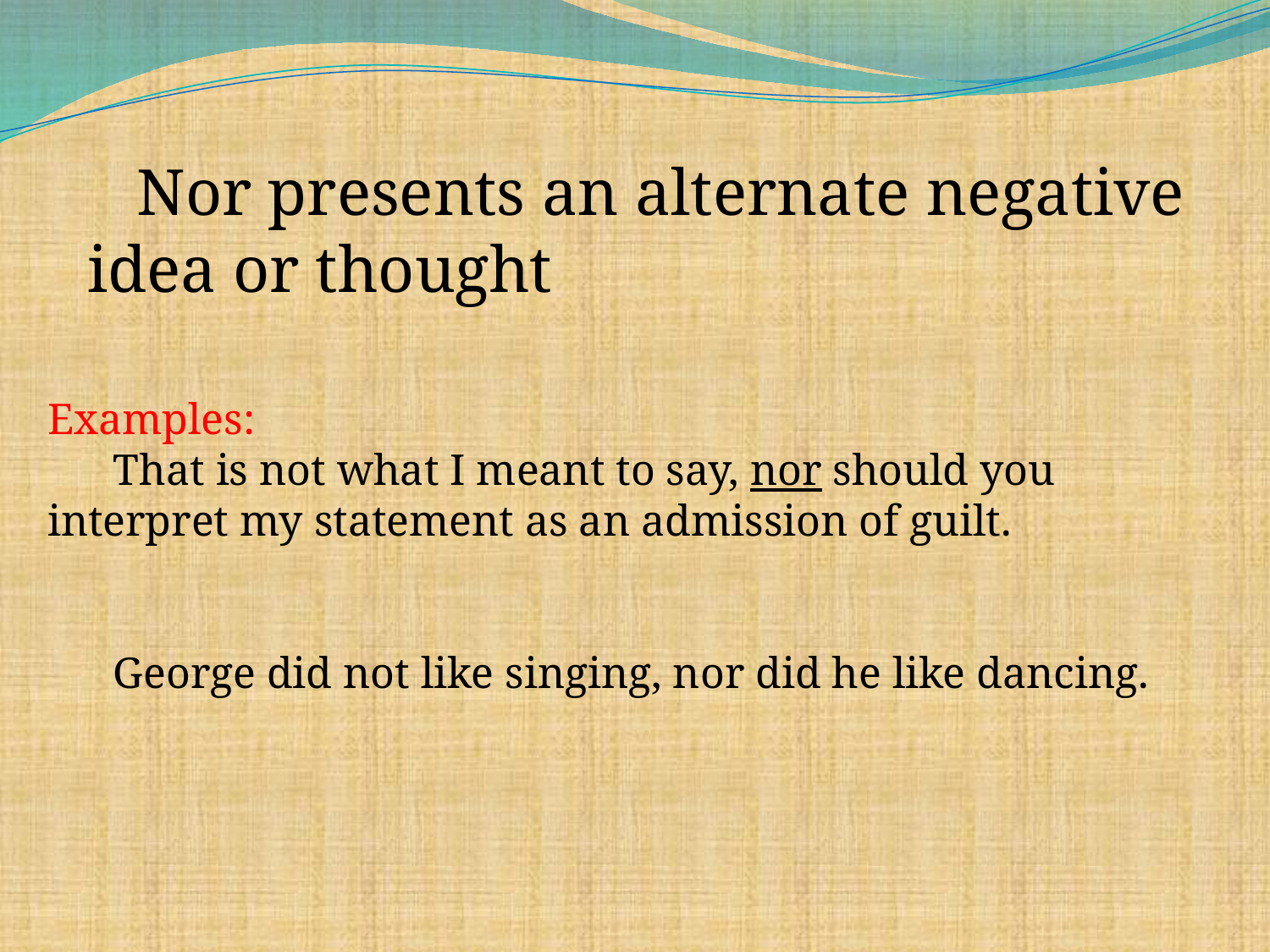

Nor presents an alternate negative idea or thought
Examples:
      That is not what I meant to say, nor should you interpret my statement as an admission of guilt.

      George did not like singing, nor did he like dancing.